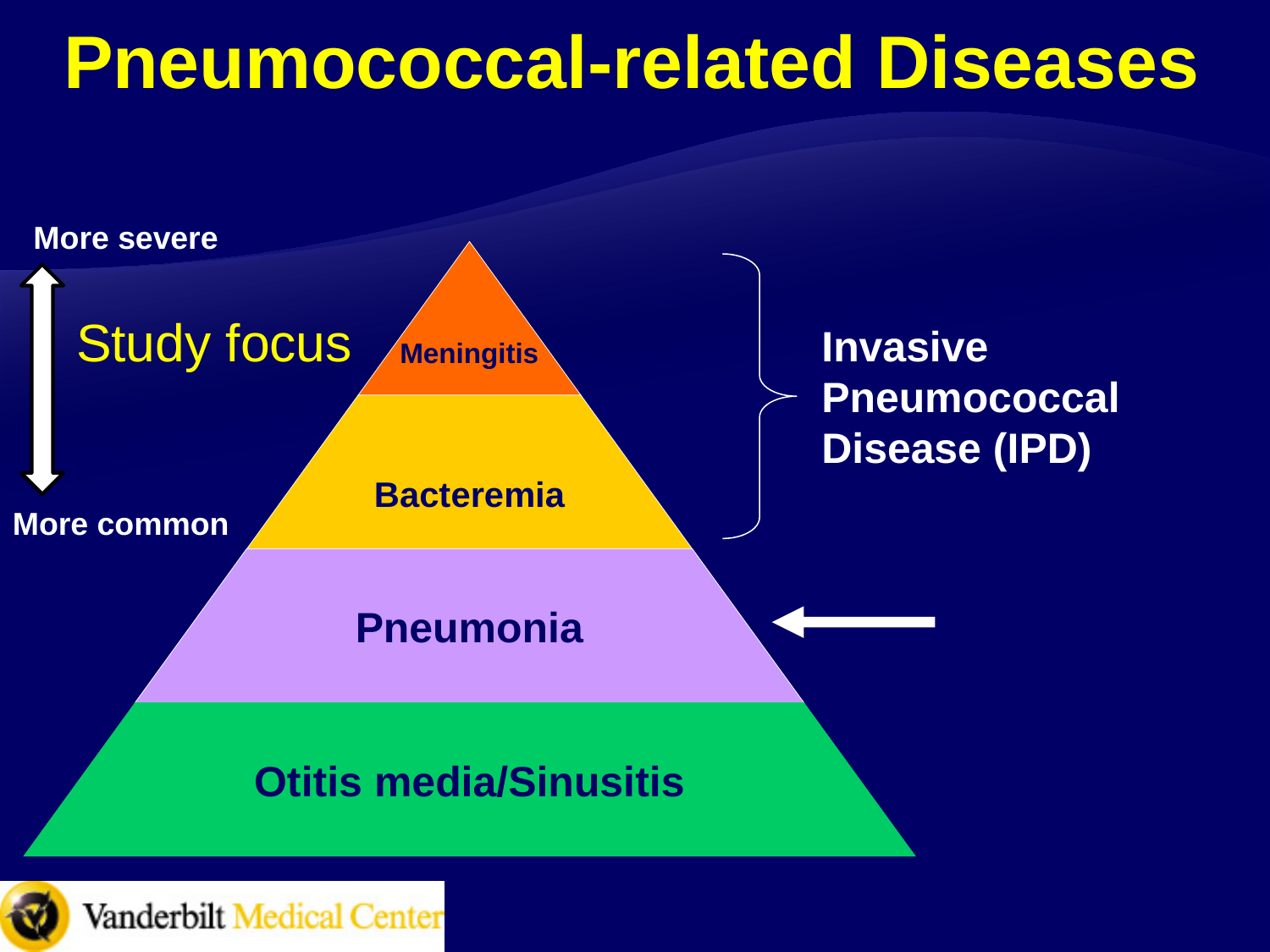

# Pneumococcal-related Diseases

Meningitis

Bacteremia
Pneumonia
Otitis media/Sinusitis
More severe

Study focus
Invasive
Pneumococcal
Disease (IPD)
More common